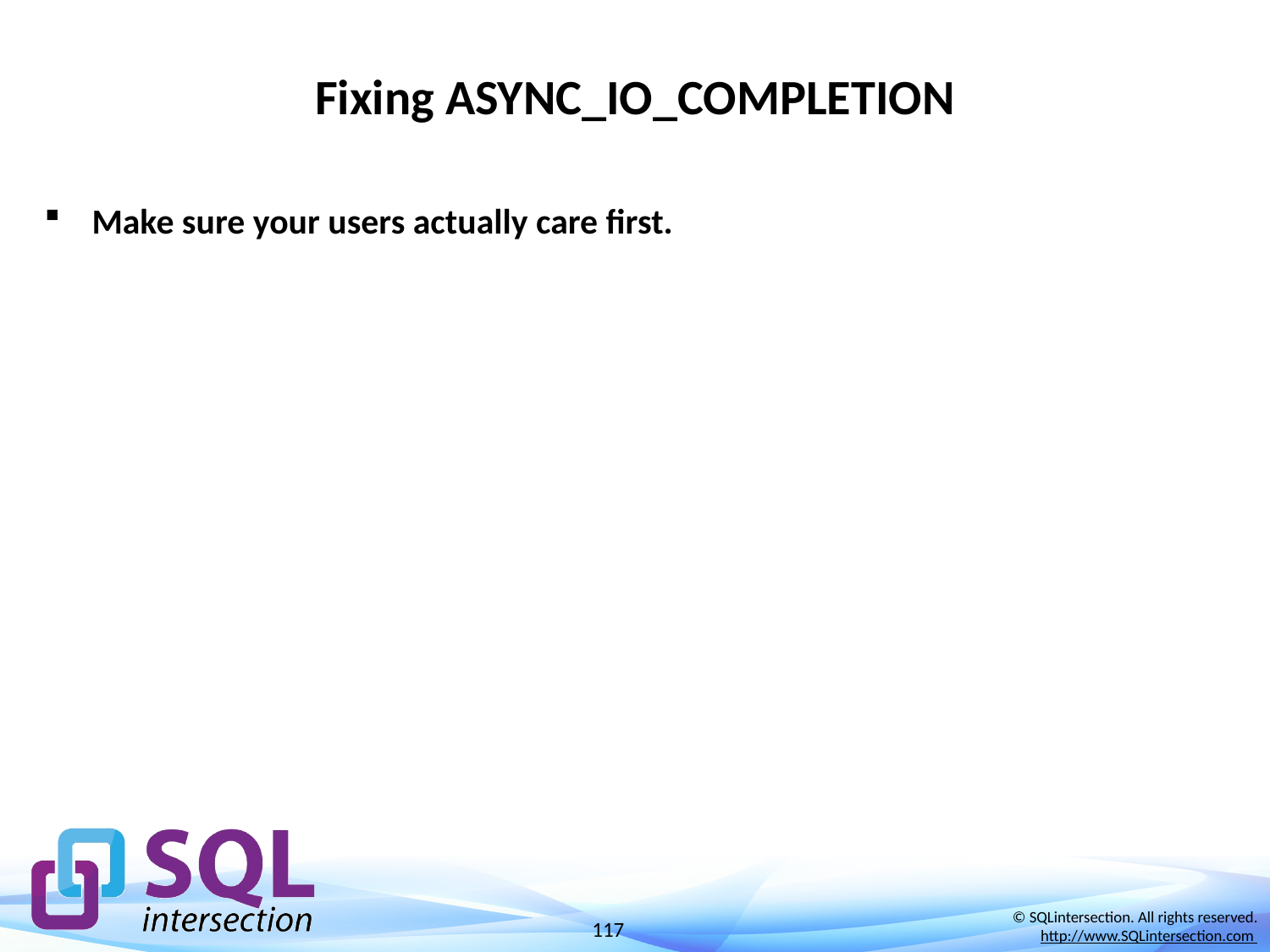

# Fixing ASYNC_IO_COMPLETION
Make sure your users actually care first.